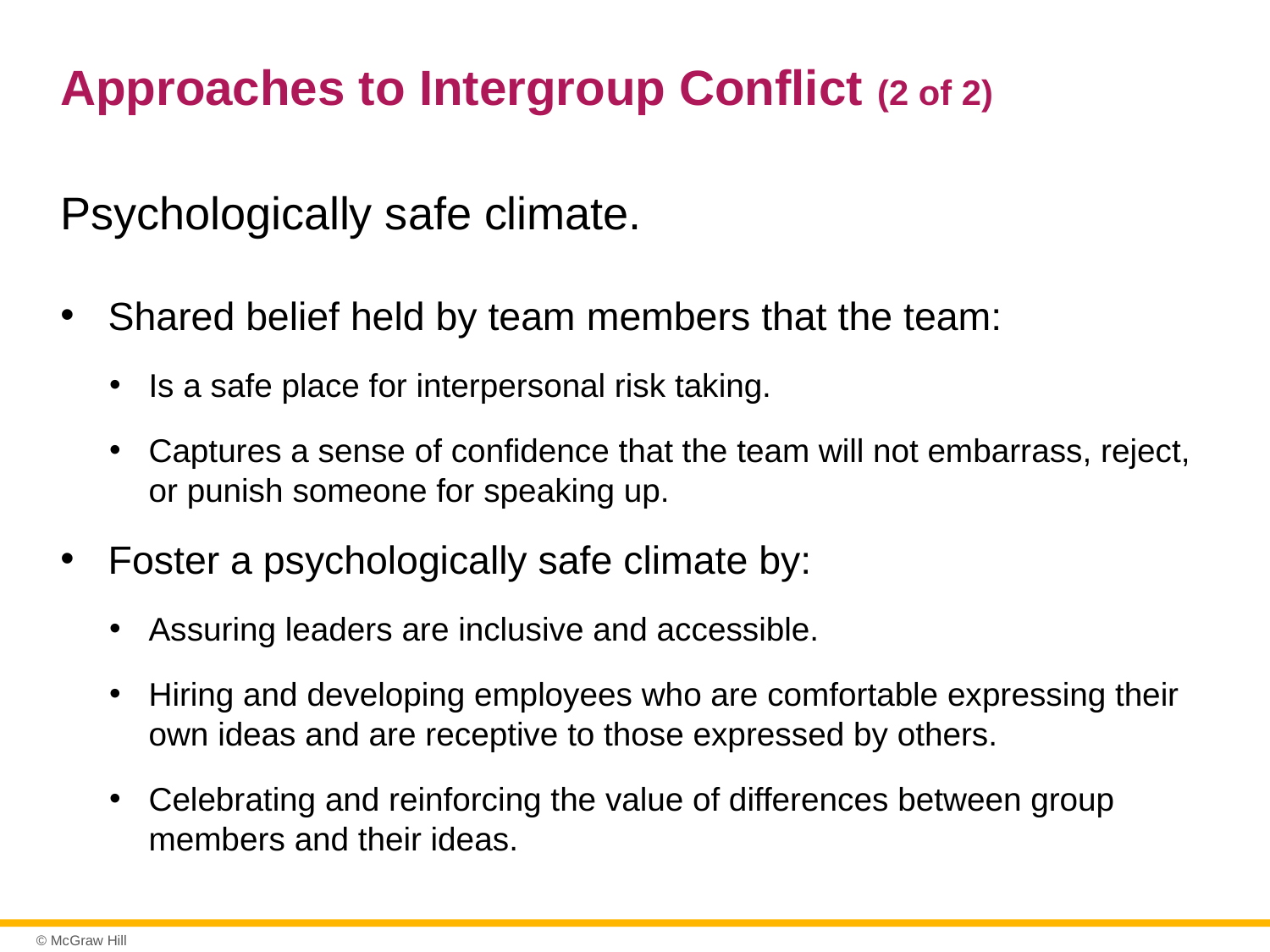

# Approaches to Intergroup Conflict (2 of 2)
Psychologically safe climate.
Shared belief held by team members that the team:
Is a safe place for interpersonal risk taking.
Captures a sense of confidence that the team will not embarrass, reject, or punish someone for speaking up.
Foster a psychologically safe climate by:
Assuring leaders are inclusive and accessible.
Hiring and developing employees who are comfortable expressing their own ideas and are receptive to those expressed by others.
Celebrating and reinforcing the value of differences between group members and their ideas.